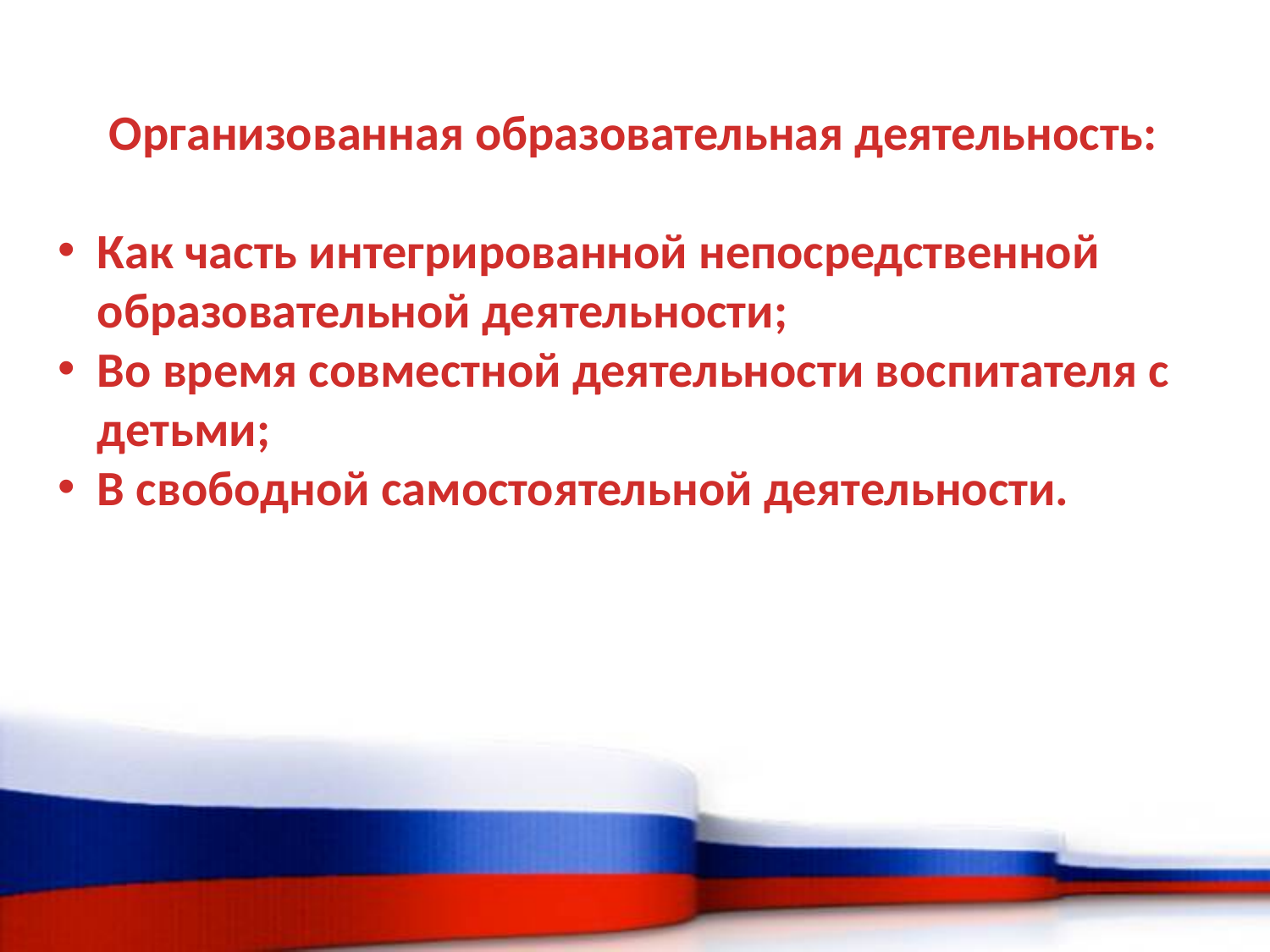

Организованная образовательная деятельность:

Как часть интегрированной непосредственной образовательной деятельности;
Во время совместной деятельности воспитателя с детьми;
В свободной самостоятельной деятельности.